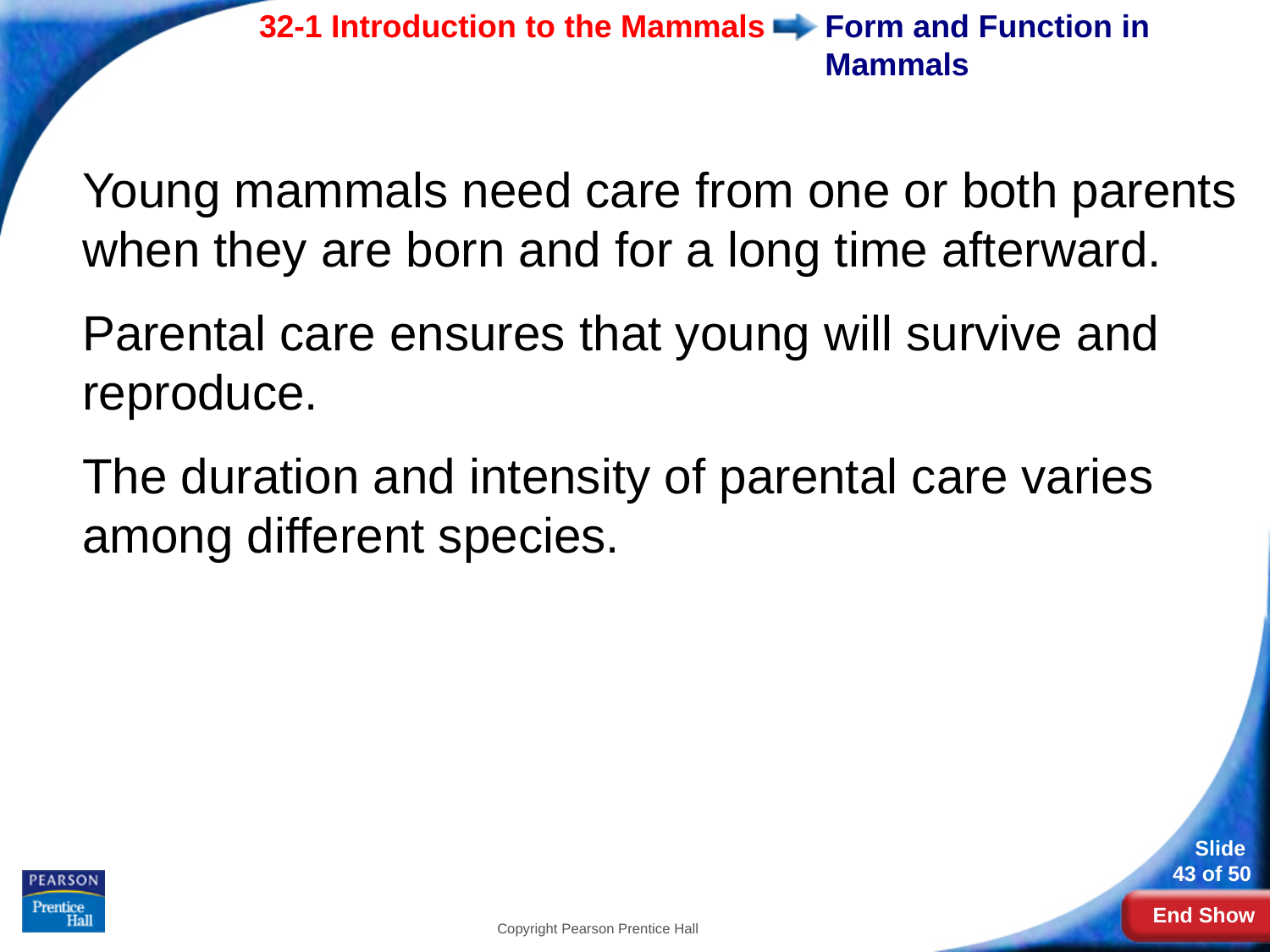

Form and Function in
Mammals
Young mammals need care from one or both parents when they are born and for a long time afterward.
Parental care ensures that young will survive and reproduce.
The duration and intensity of parental care varies among different species.
Copyright Pearson Prentice Hall